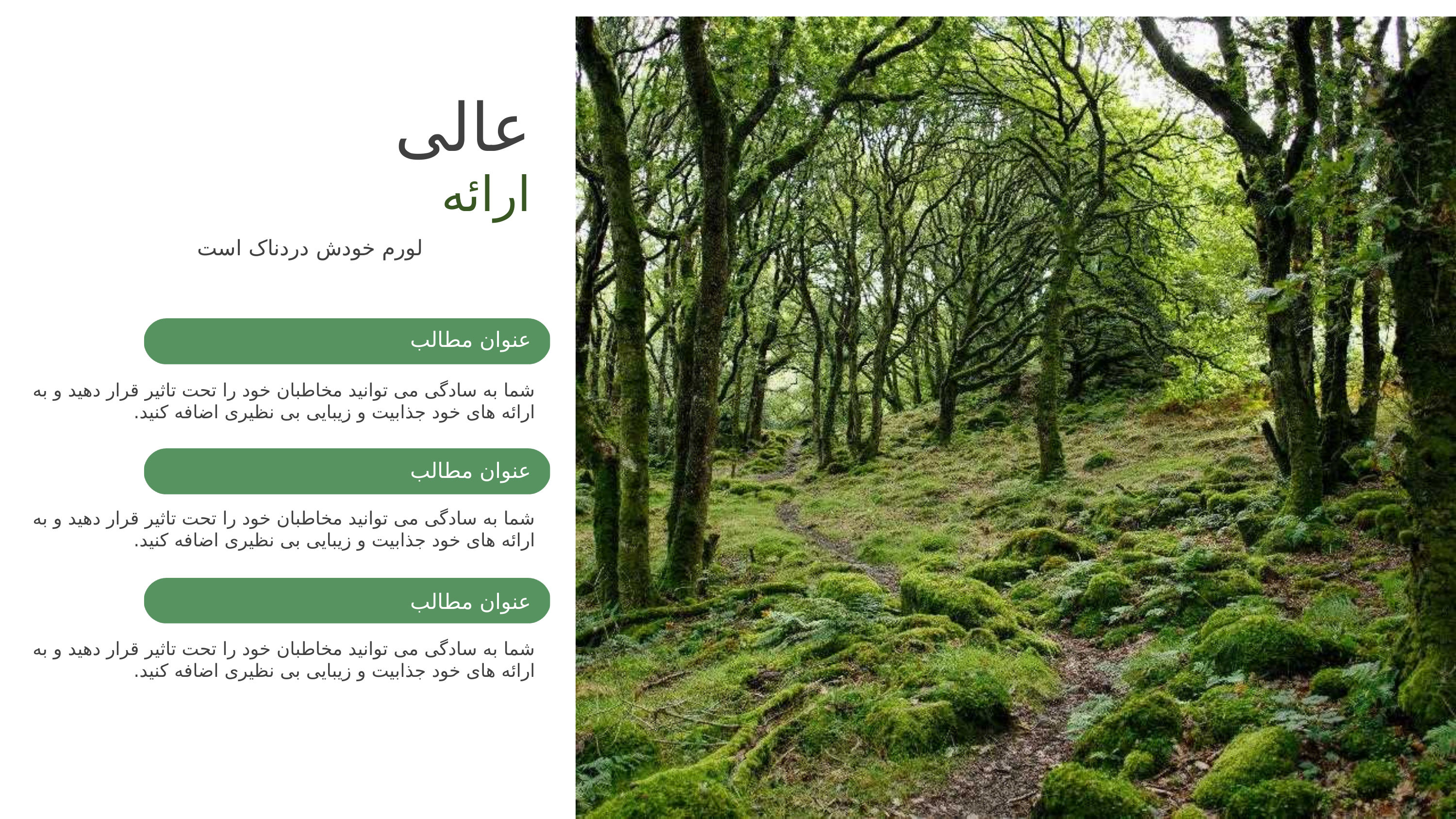

عالی
ارائه
لورم خودش دردناک است

عنوان مطالب
شما به سادگی می توانید مخاطبان خود را تحت تاثیر قرار دهید و به ارائه های خود جذابیت و زیبایی بی نظیری اضافه کنید.

عنوان مطالب
شما به سادگی می توانید مخاطبان خود را تحت تاثیر قرار دهید و به ارائه های خود جذابیت و زیبایی بی نظیری اضافه کنید.

عنوان مطالب
شما به سادگی می توانید مخاطبان خود را تحت تاثیر قرار دهید و به ارائه های خود جذابیت و زیبایی بی نظیری اضافه کنید.